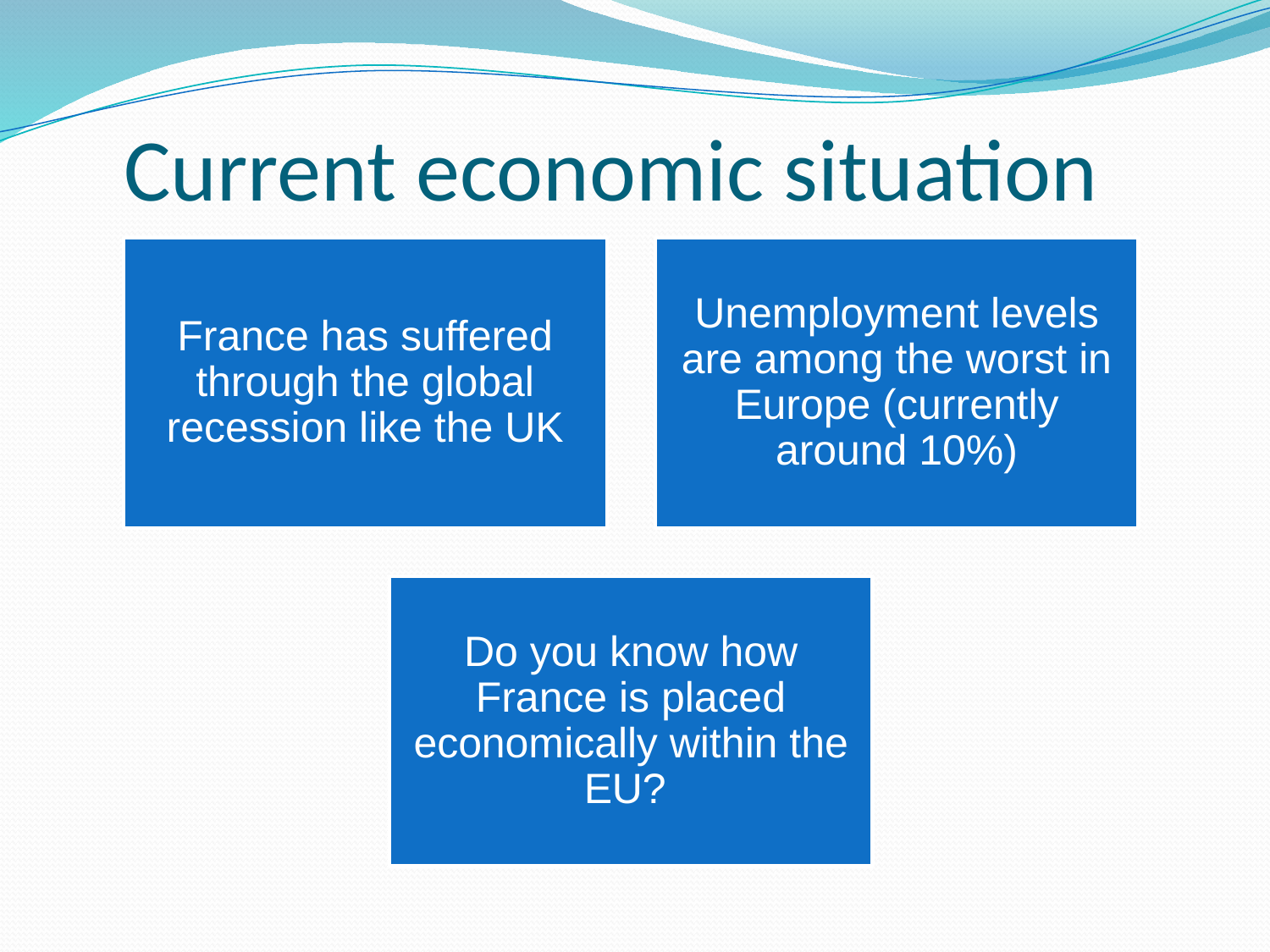

# Current economic situation
France has suffered through the global recession like the UK
Unemployment levels are among the worst in Europe (currently around 10%)
Do you know how France is placed economically within the EU?